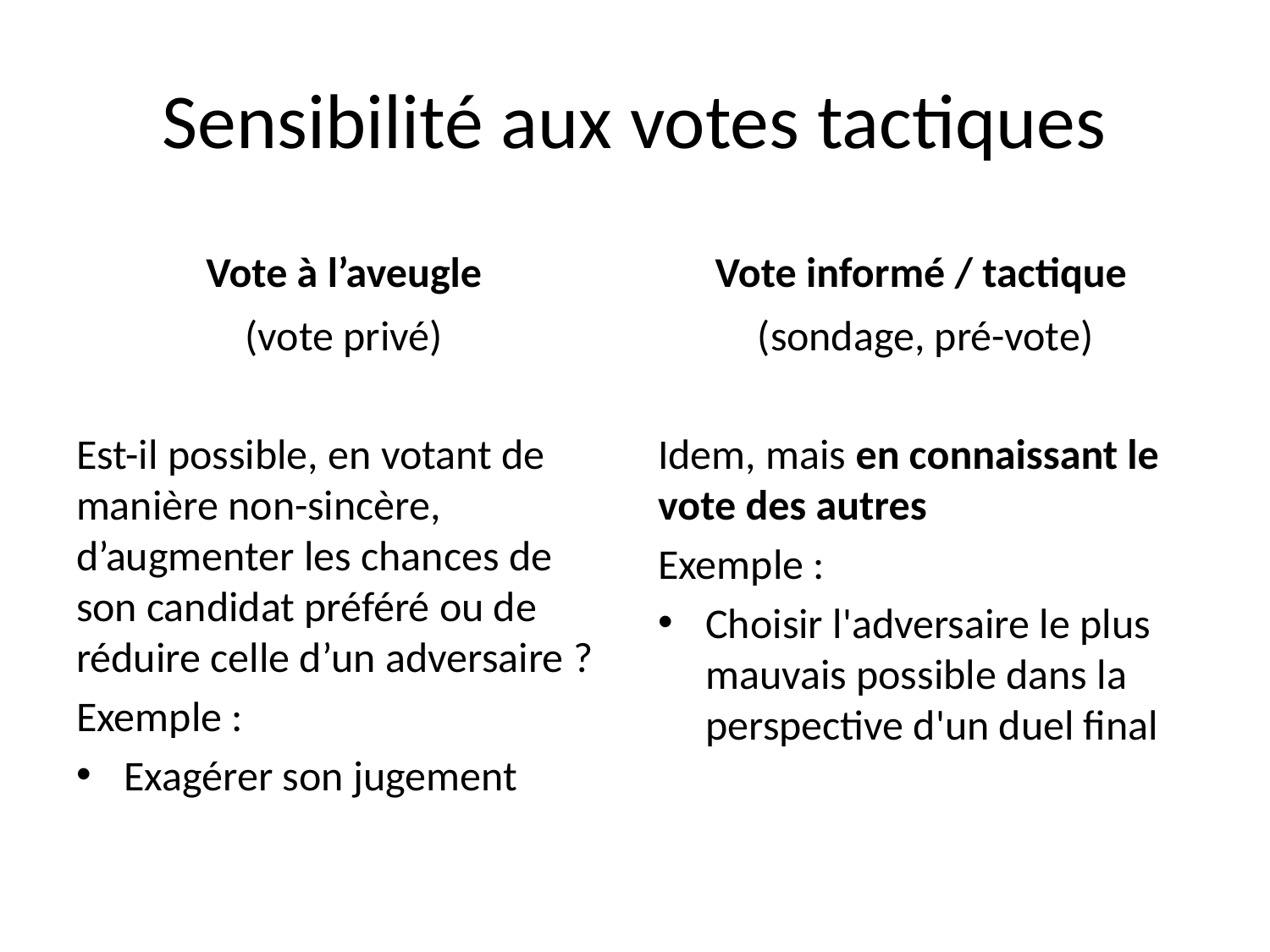

# Sensibilité aux votes tactiques
Vote à l’aveugle
Vote informé / tactique
(vote privé)

Est-il possible, en votant de manière non-sincère, d’augmenter les chances de son candidat préféré ou de réduire celle d’un adversaire ?
Exemple :
Exagérer son jugement
(sondage, pré-vote)

Idem, mais en connaissant le vote des autres
Exemple :
Choisir l'adversaire le plus mauvais possible dans la perspective d'un duel final